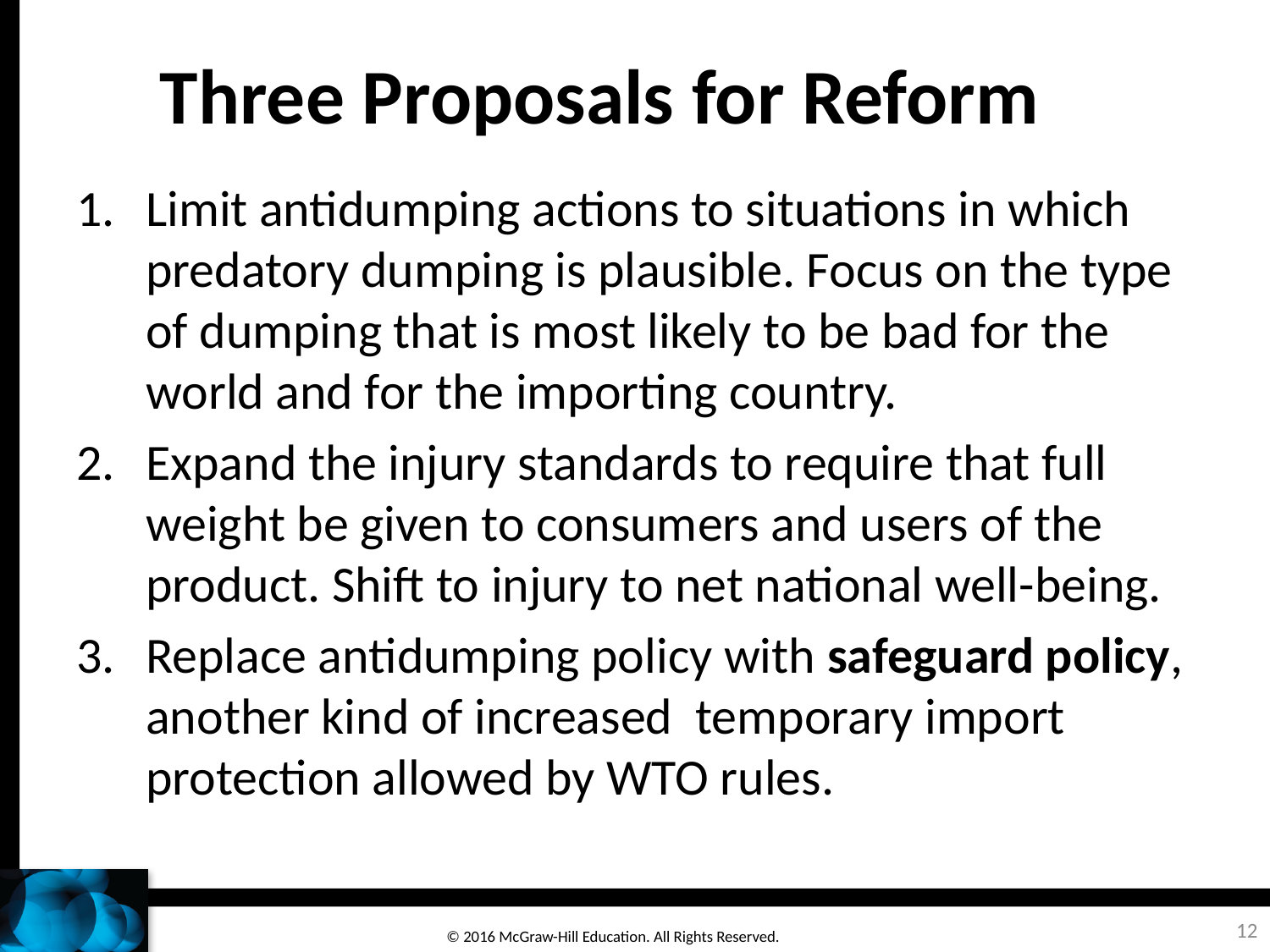

# Three Proposals for Reform
Limit antidumping actions to situations in which predatory dumping is plausible. Focus on the type of dumping that is most likely to be bad for the world and for the importing country.
Expand the injury standards to require that full weight be given to consumers and users of the product. Shift to injury to net national well-being.
Replace antidumping policy with safeguard policy, another kind of increased  temporary import protection allowed by WTO rules.

12
© 2016 McGraw-Hill Education. All Rights Reserved.